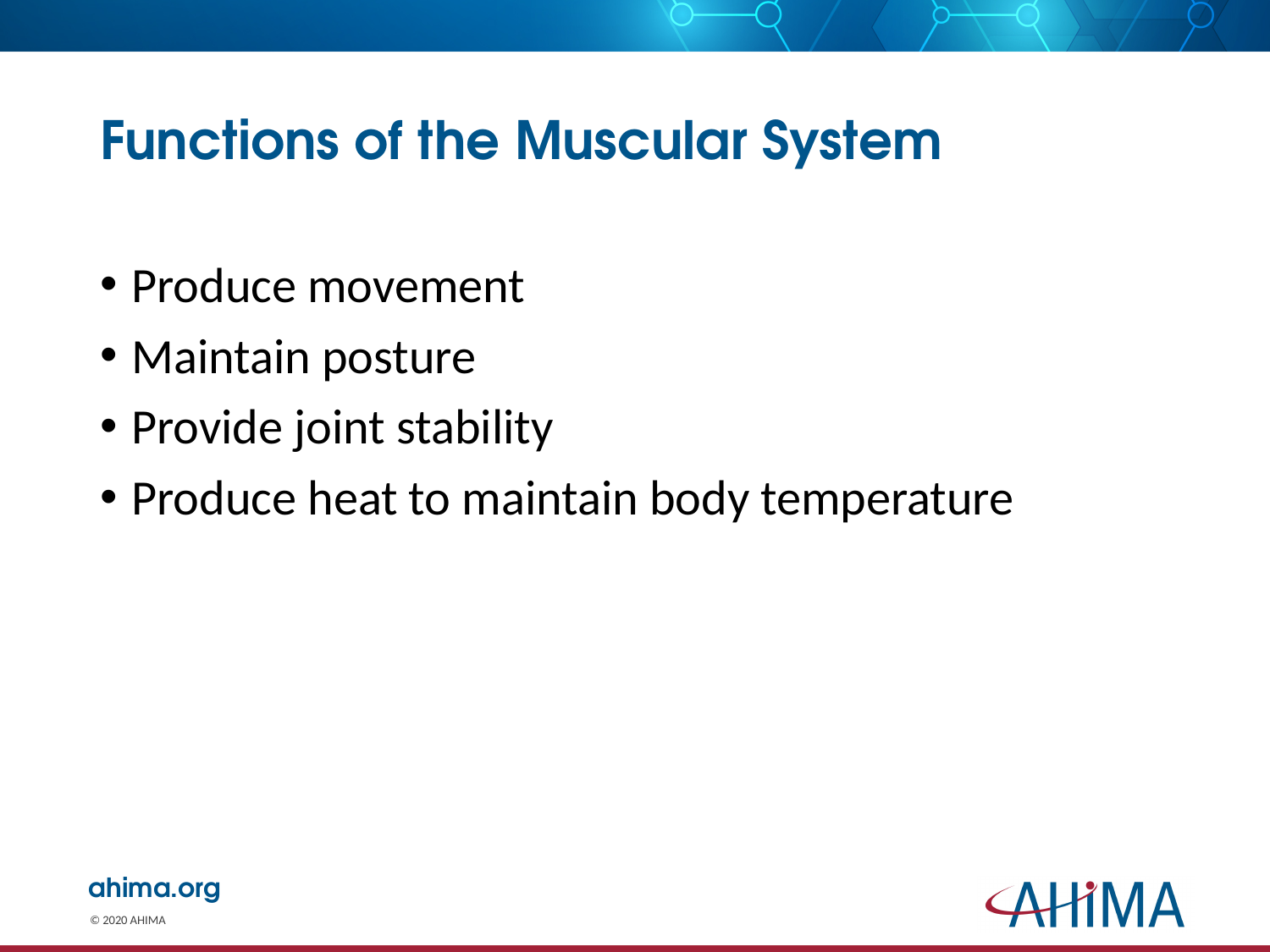

# Functions of the Muscular System
Produce movement
Maintain posture
Provide joint stability
Produce heat to maintain body temperature